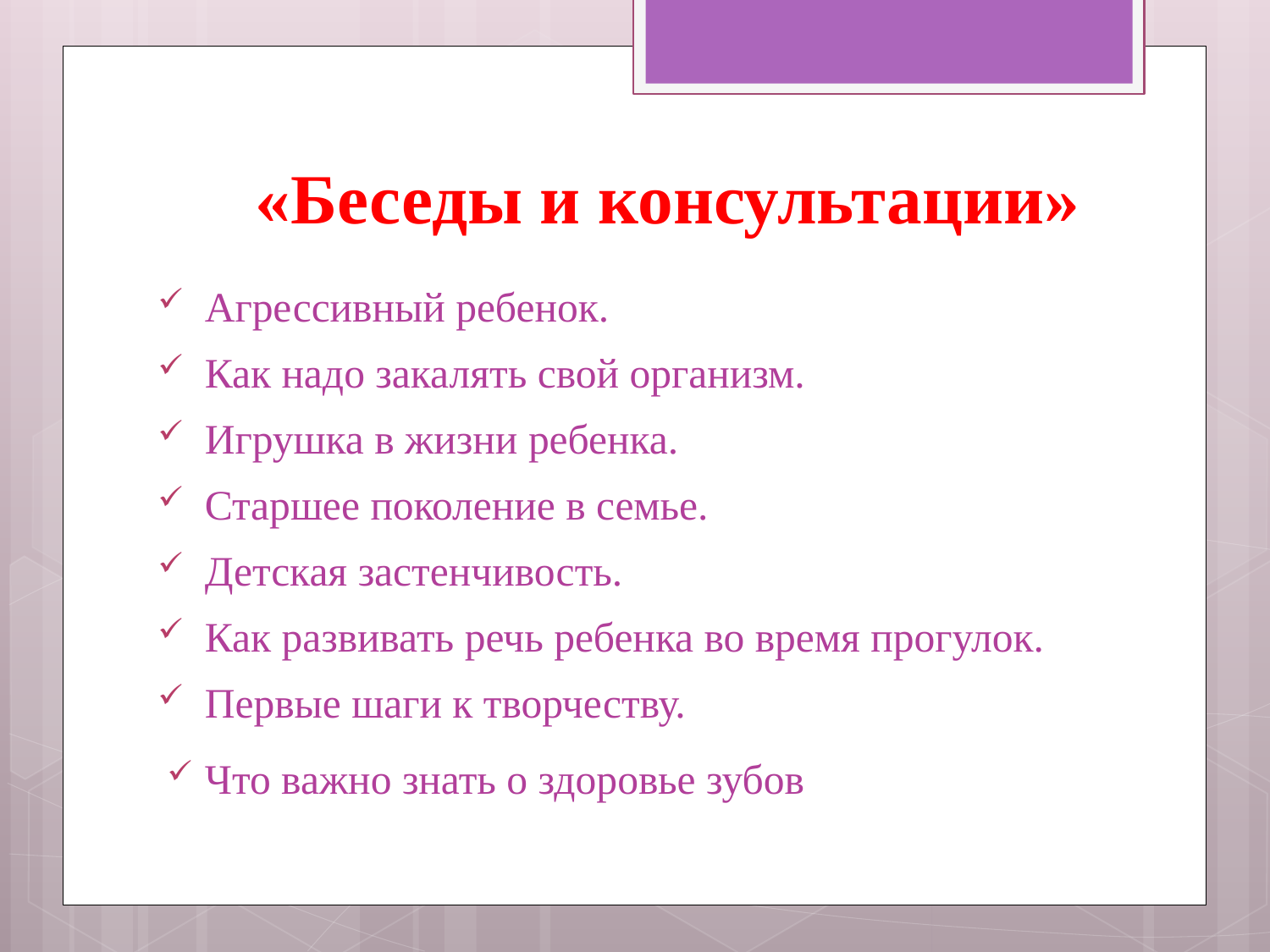

# «Беседы и консультации»
Агрессивный ребенок.
Как надо закалять свой организм.
Игрушка в жизни ребенка.
Старшее поколение в семье.
Детская застенчивость.
Как развивать речь ребенка во время прогулок.
Первые шаги к творчеству.
Что важно знать о здоровье зубов